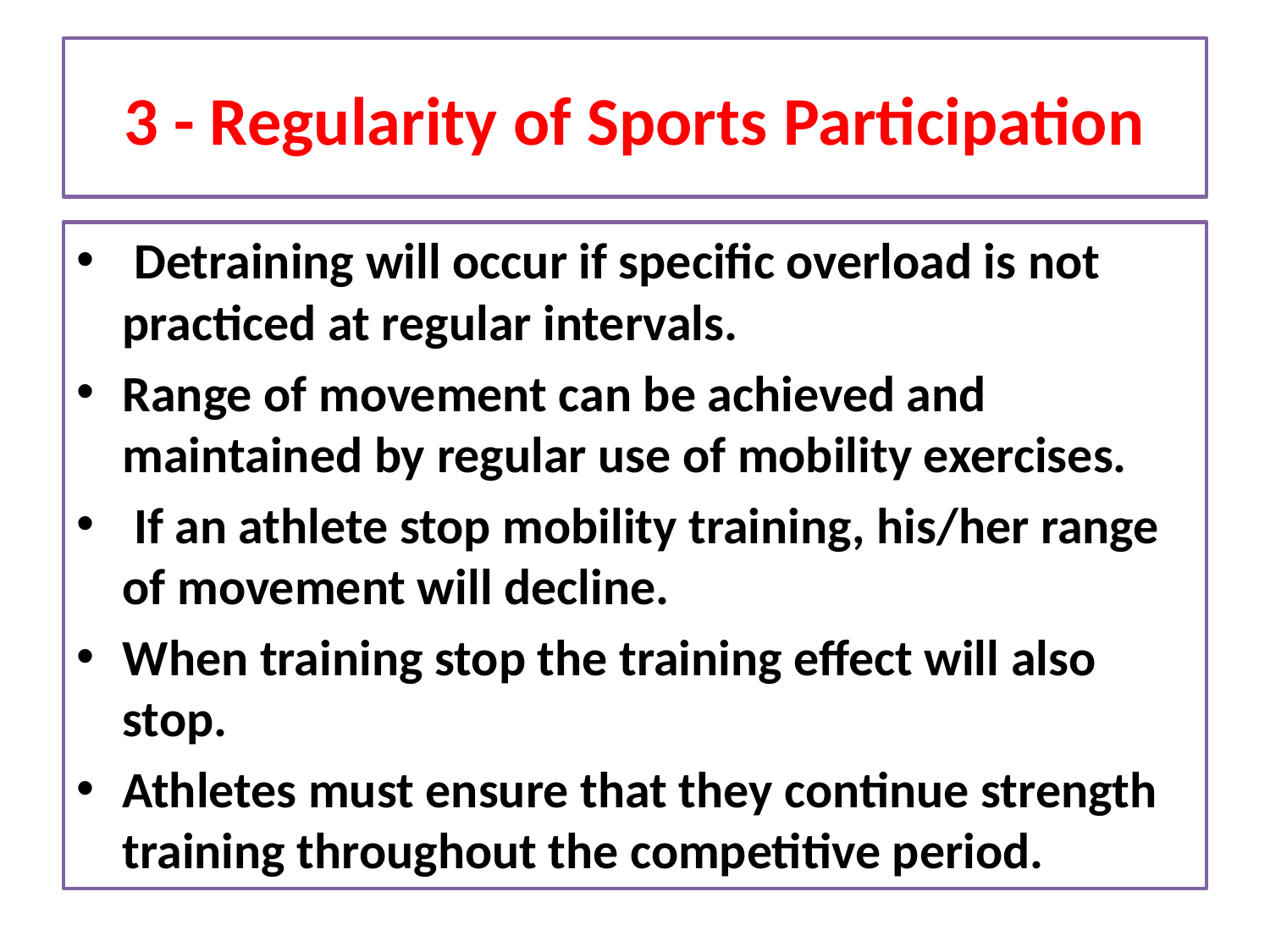

# 3 - Regularity of Sports Participation
 Detraining will occur if specific overload is not practiced at regular intervals.
Range of movement can be achieved and maintained by regular use of mobility exercises.
 If an athlete stop mobility training, his/her range of movement will decline.
When training stop the training effect will also stop.
Athletes must ensure that they continue strength training throughout the competitive period.